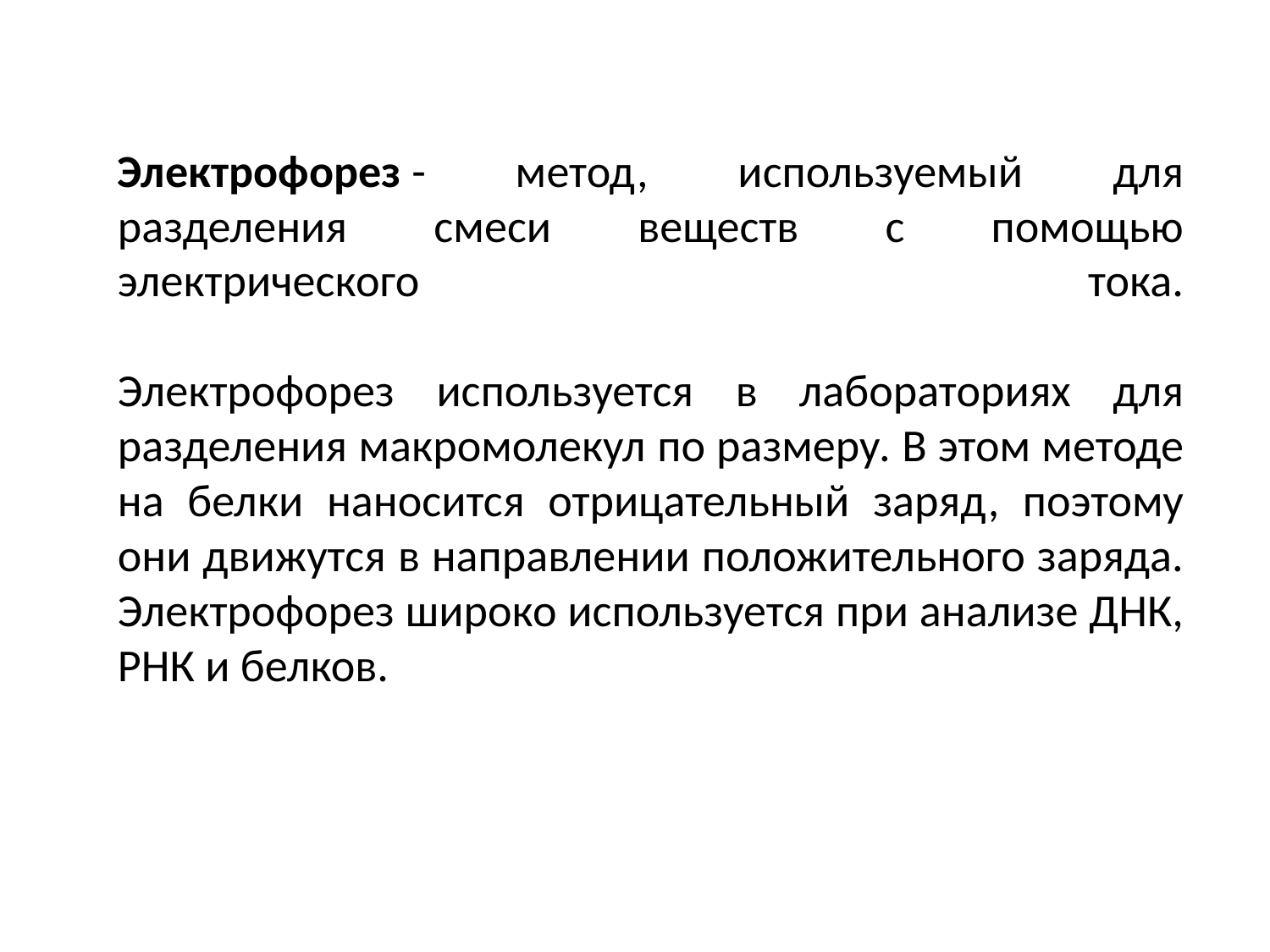

# Электрофорез - метод, используемый для разделения смеси веществ с помощью электрического тока. Электрофорез используется в лабораториях для разделения макромолекул по размеру. В этом методе на белки наносится отрицательный заряд, поэтому они движутся в направлении положительного заряда. Электрофорез широко используется при анализе ДНК, РНК и белков.